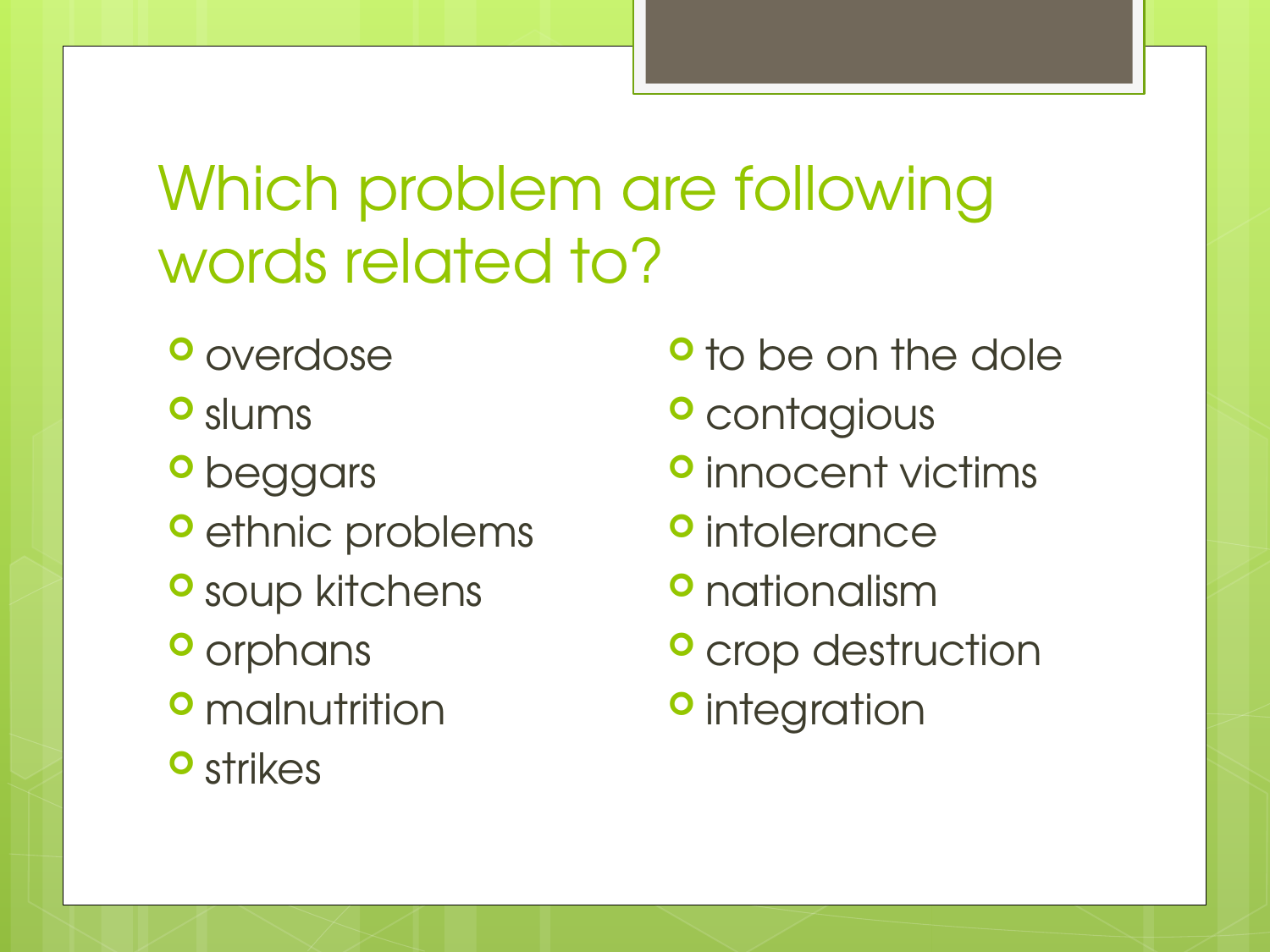

# Which problem are following words related to?
to be on the dole
contagious
innocent victims
intolerance
nationalism
crop destruction
integration
overdose
slums
beggars
ethnic problems
soup kitchens
orphans
malnutrition
strikes